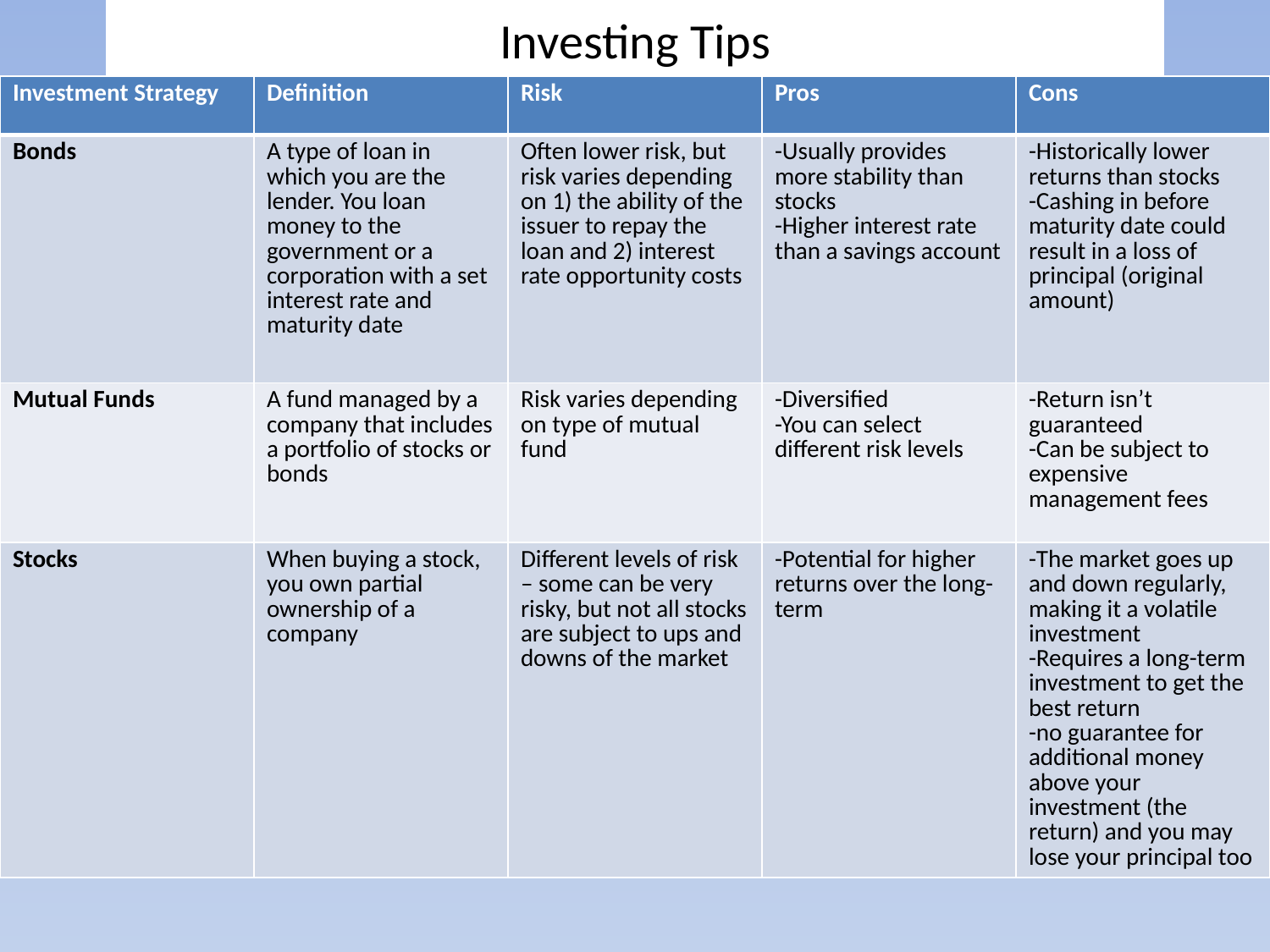

# Investing Tips
| Investment Strategy | Definition | Risk | Pros | Cons |
| --- | --- | --- | --- | --- |
| Bonds | A type of loan in which you are the lender. You loan money to the government or a corporation with a set interest rate and maturity date | Often lower risk, but risk varies depending on 1) the ability of the issuer to repay the loan and 2) interest rate opportunity costs | -Usually provides more stability than stocks -Higher interest rate than a savings account | -Historically lower returns than stocks -Cashing in before maturity date could result in a loss of principal (original amount) |
| Mutual Funds | A fund managed by a company that includes a portfolio of stocks or bonds | Risk varies depending on type of mutual fund | -Diversified -You can select different risk levels | -Return isn’t guaranteed -Can be subject to expensive management fees |
| Stocks | When buying a stock, you own partial ownership of a company | Different levels of risk – some can be very risky, but not all stocks are subject to ups and downs of the market | -Potential for higher returns over the long-term | -The market goes up and down regularly, making it a volatile investment -Requires a long-term investment to get the best return -no guarantee for additional money above your investment (the return) and you may lose your principal too |